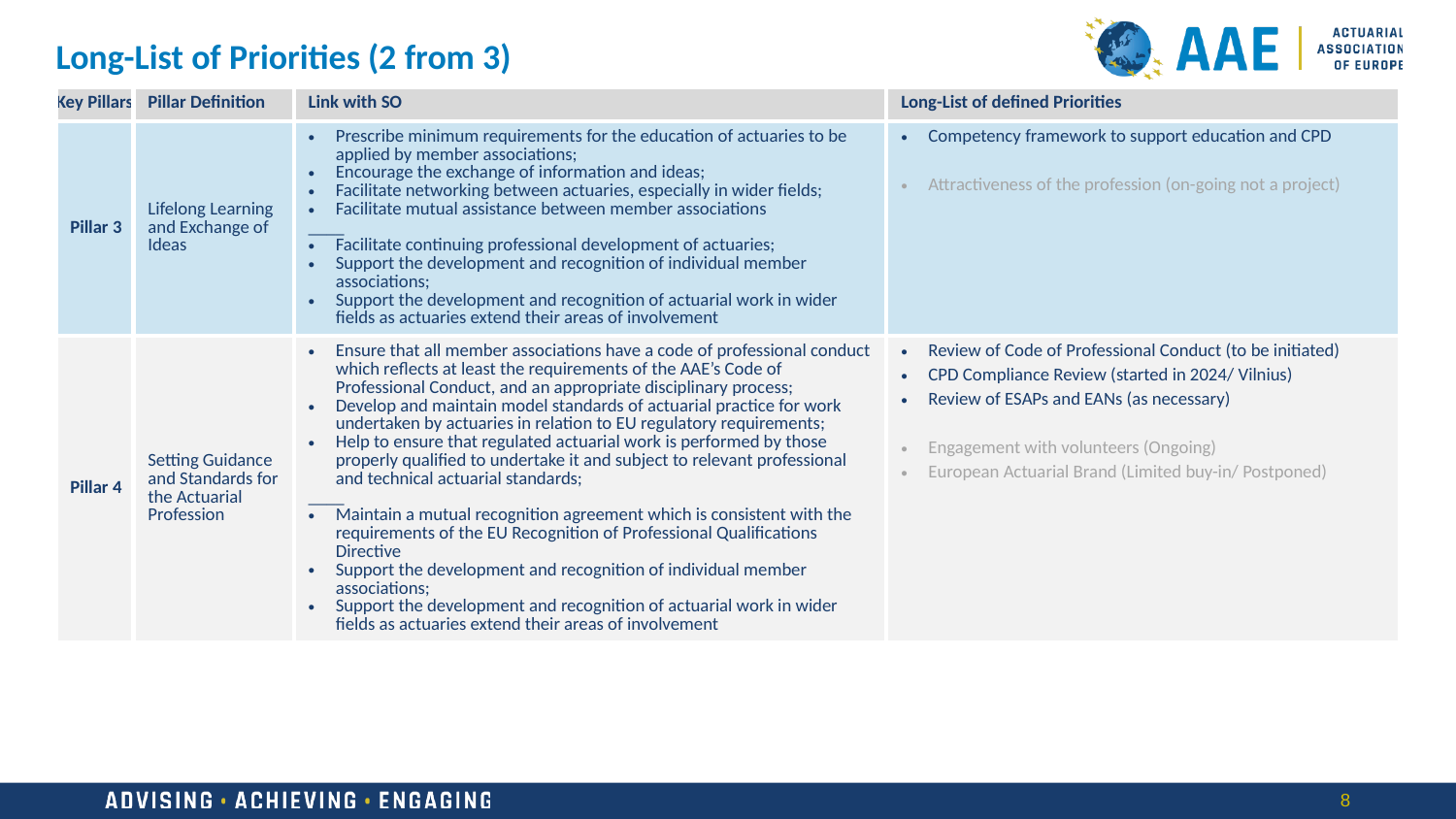

Long-List of Priorities (2 from 3)
| Key Pillars | Pillar Definition | Link with SO | Long-List of defined Priorities |
| --- | --- | --- | --- |
| Pillar 3 | Lifelong Learning and Exchange of Ideas | Prescribe minimum requirements for the education of actuaries to be applied by member associations; Encourage the exchange of information and ideas; Facilitate networking between actuaries, especially in wider fields; Facilitate mutual assistance between member associations \_\_\_\_ Facilitate continuing professional development of actuaries; Support the development and recognition of individual member associations; Support the development and recognition of actuarial work in wider fields as actuaries extend their areas of involvement | Competency framework to support education and CPD Attractiveness of the profession (on-going not a project) |
| Pillar 4 | Setting Guidance and Standards for the Actuarial Profession | Ensure that all member associations have a code of professional conduct which reflects at least the requirements of the AAE’s Code of Professional Conduct, and an appropriate disciplinary process; Develop and maintain model standards of actuarial practice for work undertaken by actuaries in relation to EU regulatory requirements; Help to ensure that regulated actuarial work is performed by those properly qualified to undertake it and subject to relevant professional and technical actuarial standards; \_\_\_\_ Maintain a mutual recognition agreement which is consistent with the requirements of the EU Recognition of Professional Qualifications Directive Support the development and recognition of individual member associations; Support the development and recognition of actuarial work in wider fields as actuaries extend their areas of involvement | Review of Code of Professional Conduct (to be initiated) CPD Compliance Review (started in 2024/ Vilnius) Review of ESAPs and EANs (as necessary) Engagement with volunteers (Ongoing) European Actuarial Brand (Limited buy-in/ Postponed) |
8